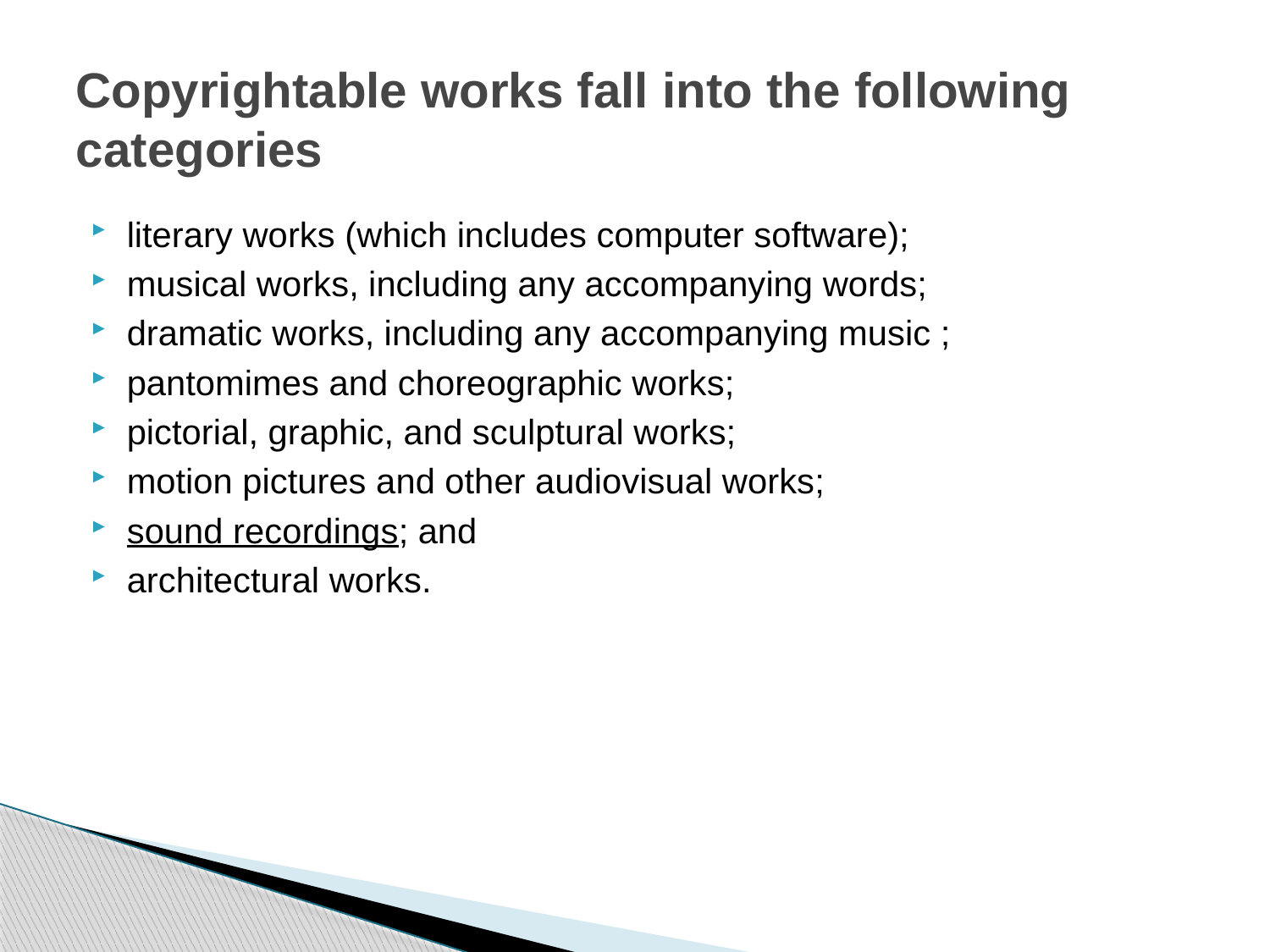

# Copyrightable works fall into the following categories
literary works (which includes computer software);
musical works, including any accompanying words;
dramatic works, including any accompanying music ;
pantomimes and choreographic works;
pictorial, graphic, and sculptural works;
motion pictures and other audiovisual works;
sound recordings; and
architectural works.